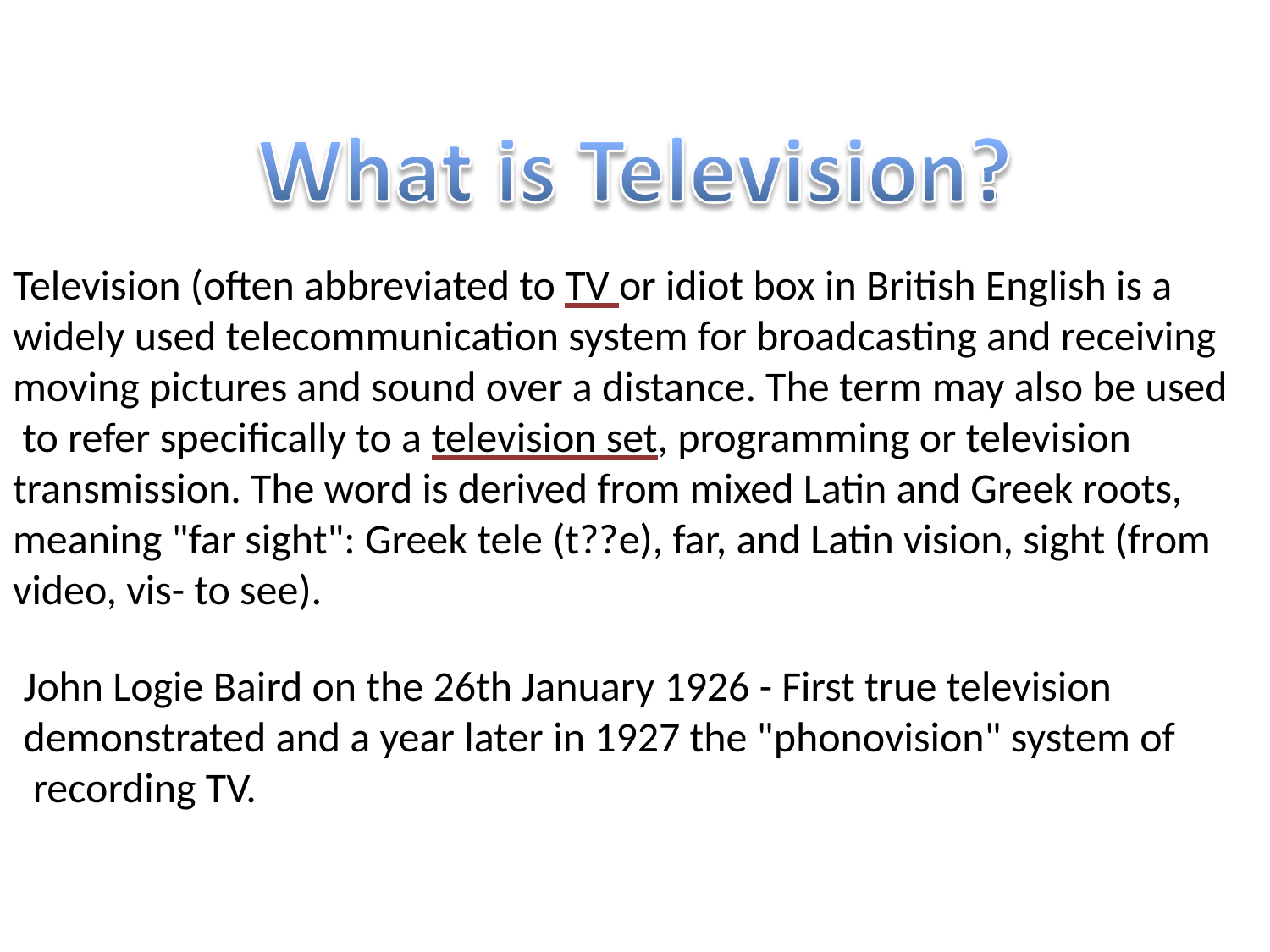

Television (often abbreviated to TV or idiot box in British English is a  widely used telecommunication system for broadcasting and receiving  moving pictures and sound over a distance. The term may also be used  to refer specifically to a television set, programming or television  transmission. The word is derived from mixed Latin and Greek roots,  meaning "far sight": Greek tele (t??e), far, and Latin vision, sight (from  video, vis- to see).

John Logie Baird on the 26th January 1926 - First true television  demonstrated and a year later in 1927 the "phonovision" system of  recording TV.